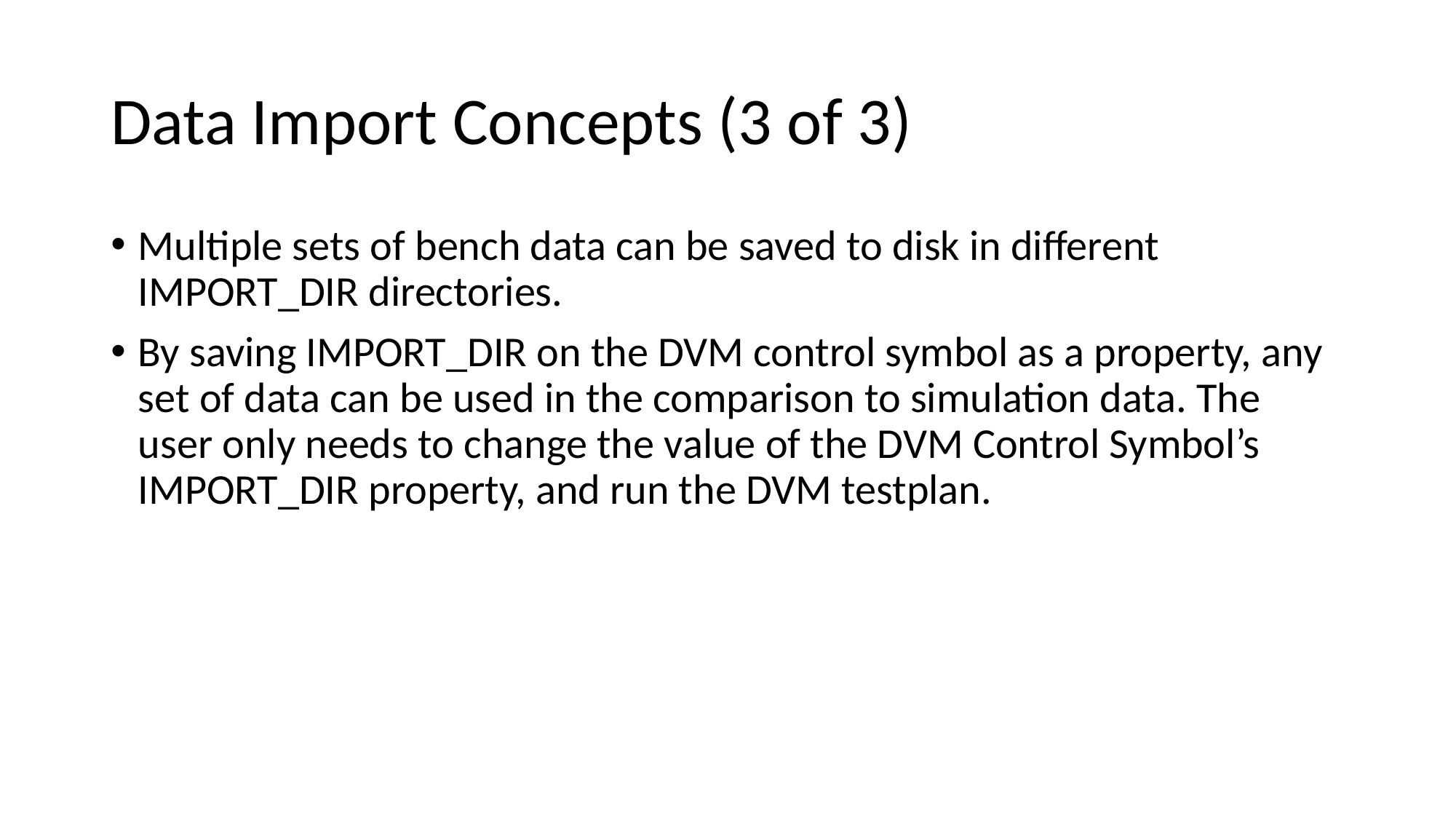

# Data Import Concepts (3 of 3)
Multiple sets of bench data can be saved to disk in different IMPORT_DIR directories.
By saving IMPORT_DIR on the DVM control symbol as a property, any set of data can be used in the comparison to simulation data. The user only needs to change the value of the DVM Control Symbol’s IMPORT_DIR property, and run the DVM testplan.